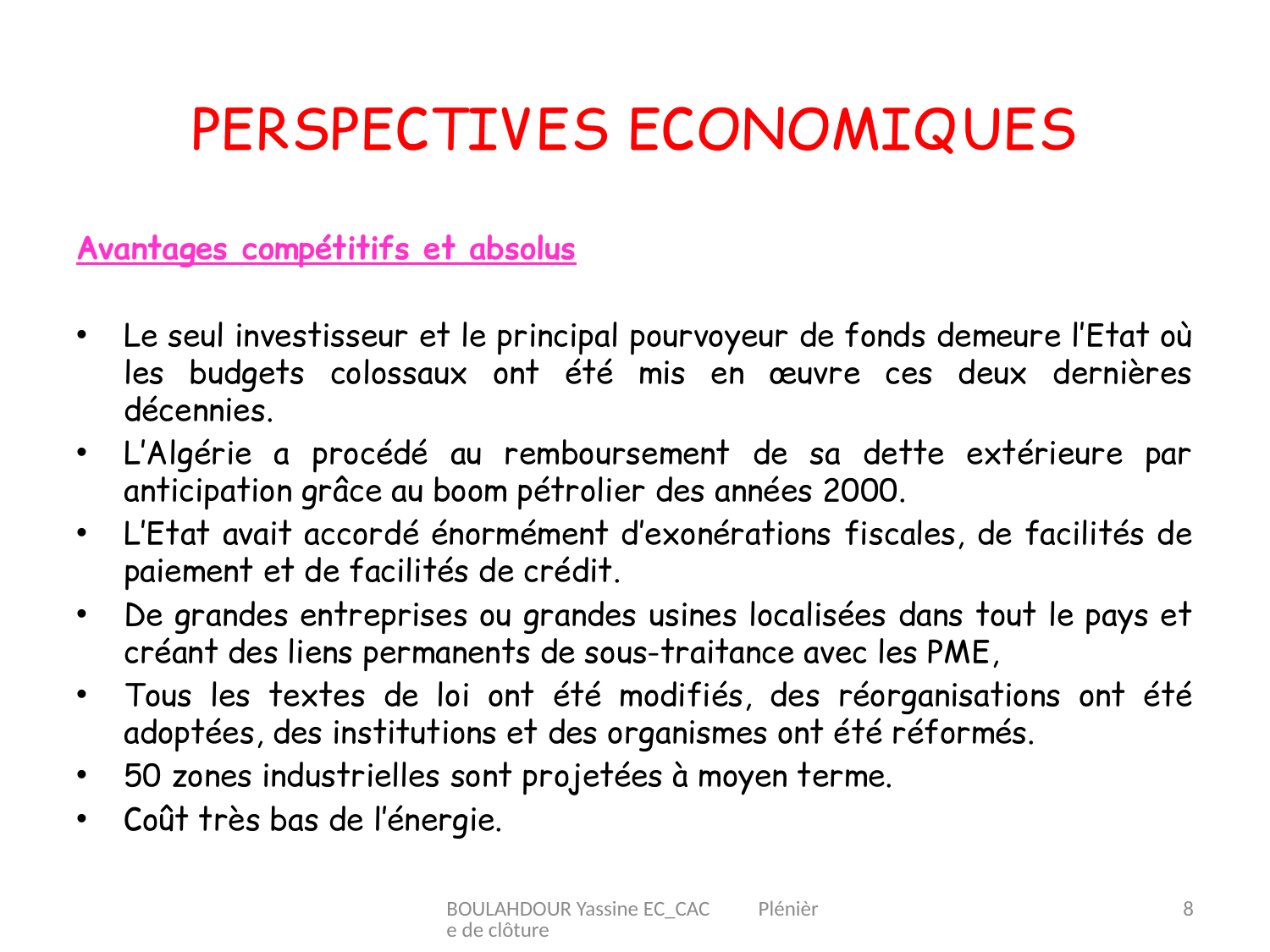

# PERSPECTIVES ECONOMIQUES
Avantages compétitifs et absolus

Le seul investisseur et le principal pourvoyeur de fonds demeure l’Etat où les budgets colossaux ont été mis en œuvre ces deux dernières décennies.
L’Algérie a procédé au remboursement de sa dette extérieure par anticipation grâce au boom pétrolier des années 2000.
L’Etat avait accordé énormément d’exonérations fiscales, de facilités de paiement et de facilités de crédit.
De grandes entreprises ou grandes usines localisées dans tout le pays et créant des liens permanents de sous-traitance avec les PME,
Tous les textes de loi ont été modifiés, des réorganisations ont été adoptées, des institutions et des organismes ont été réformés.
50 zones industrielles sont projetées à moyen terme.
Coût très bas de l’énergie.
BOULAHDOUR Yassine EC_CAC          Plénière de clôture
8